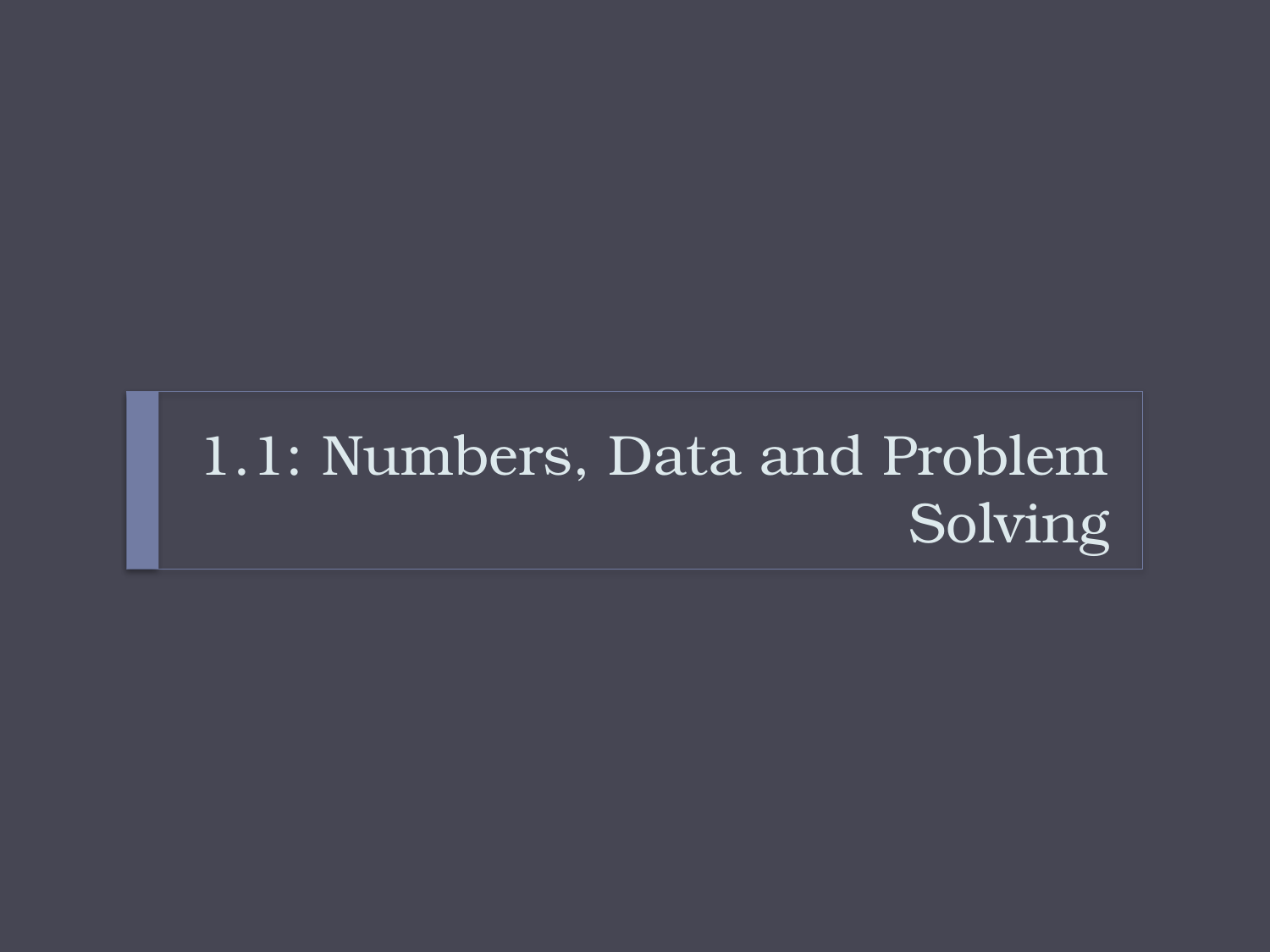

# 1.1: Numbers, Data and Problem Solving